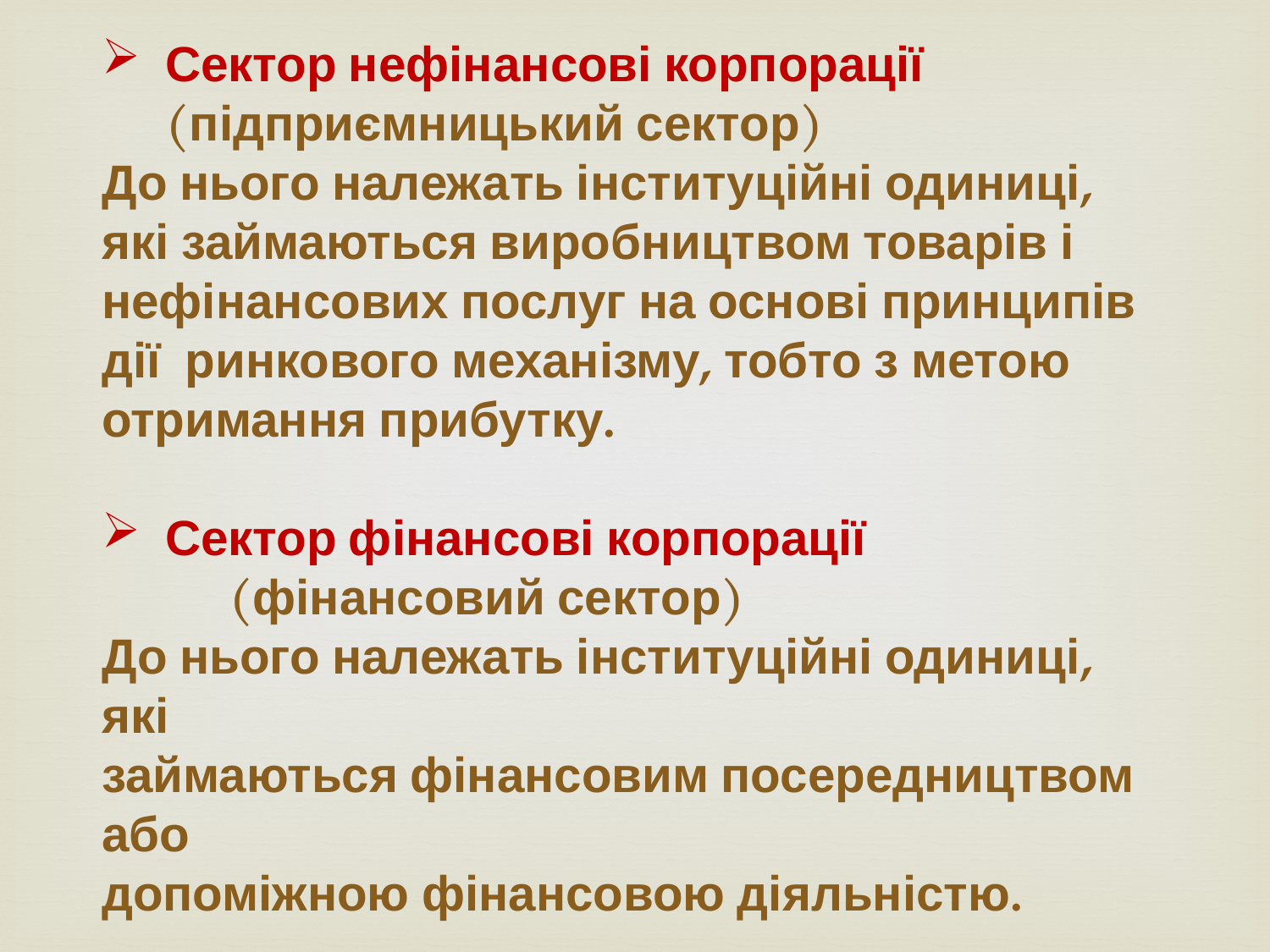

Сектор нефінансові корпорації (підприємницький сектор)
До нього належать інституційні одиниці, які займаються виробництвом товарів і нефінансових послуг на основі принципів дії  ринкового механізму, тобто з метою отримання прибутку.

Сектор фінансові корпорації
	(фінансовий сектор)
До нього належать інституційні одиниці, які
займаються фінансовим посередництвом або
допоміжною фінансовою діяльністю.